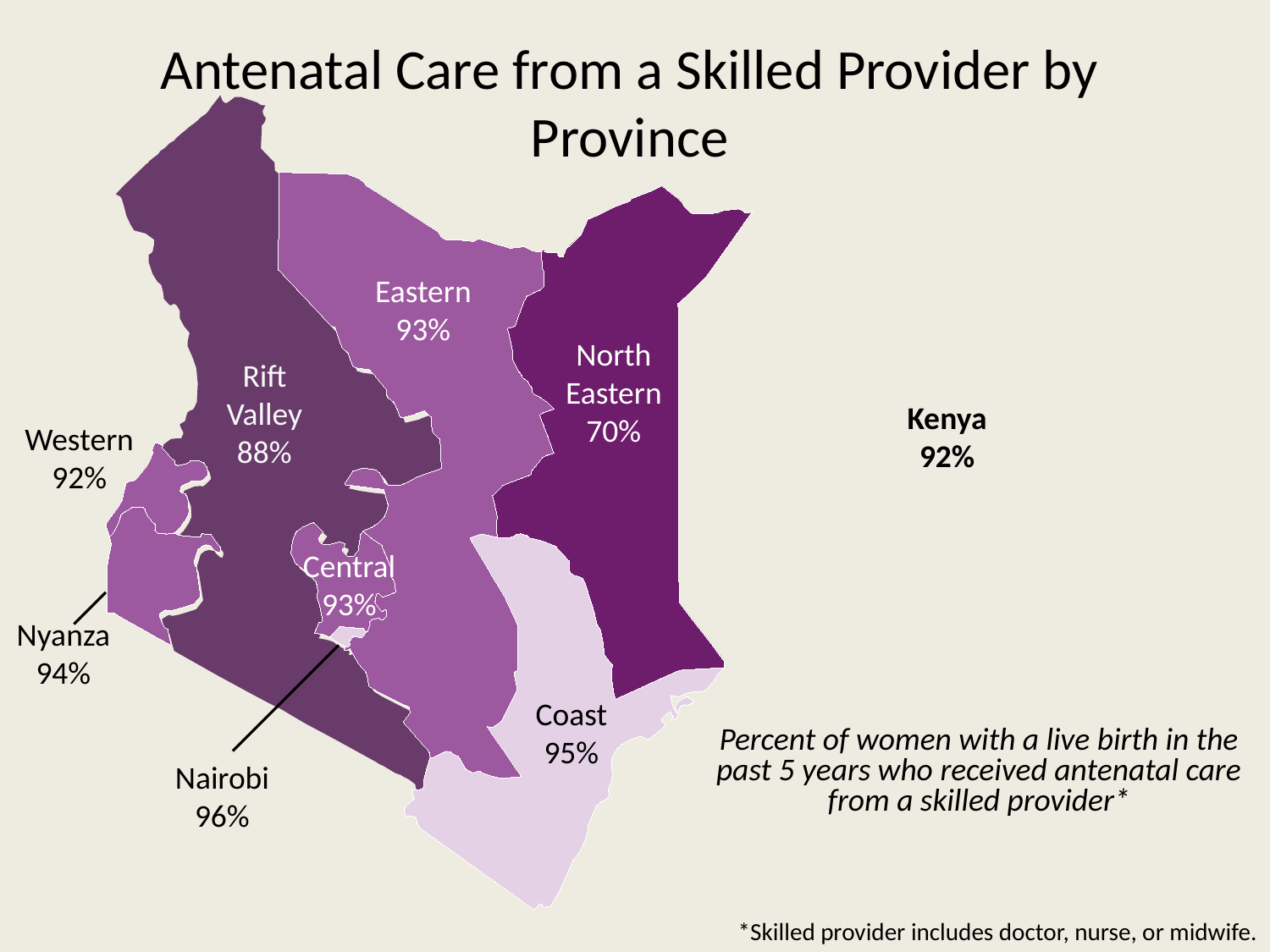

Antenatal Care from a Skilled Provider by Province

Eastern
93%
North Eastern
70%
Rift Valley
88%
Kenya
92%
Western
92%
Central
93%
Nyanza
94%
Coast
95%
Percent of women with a live birth in the past 5 years who received antenatal care from a skilled provider*
Nairobi
96%
*Skilled provider includes doctor, nurse, or midwife.